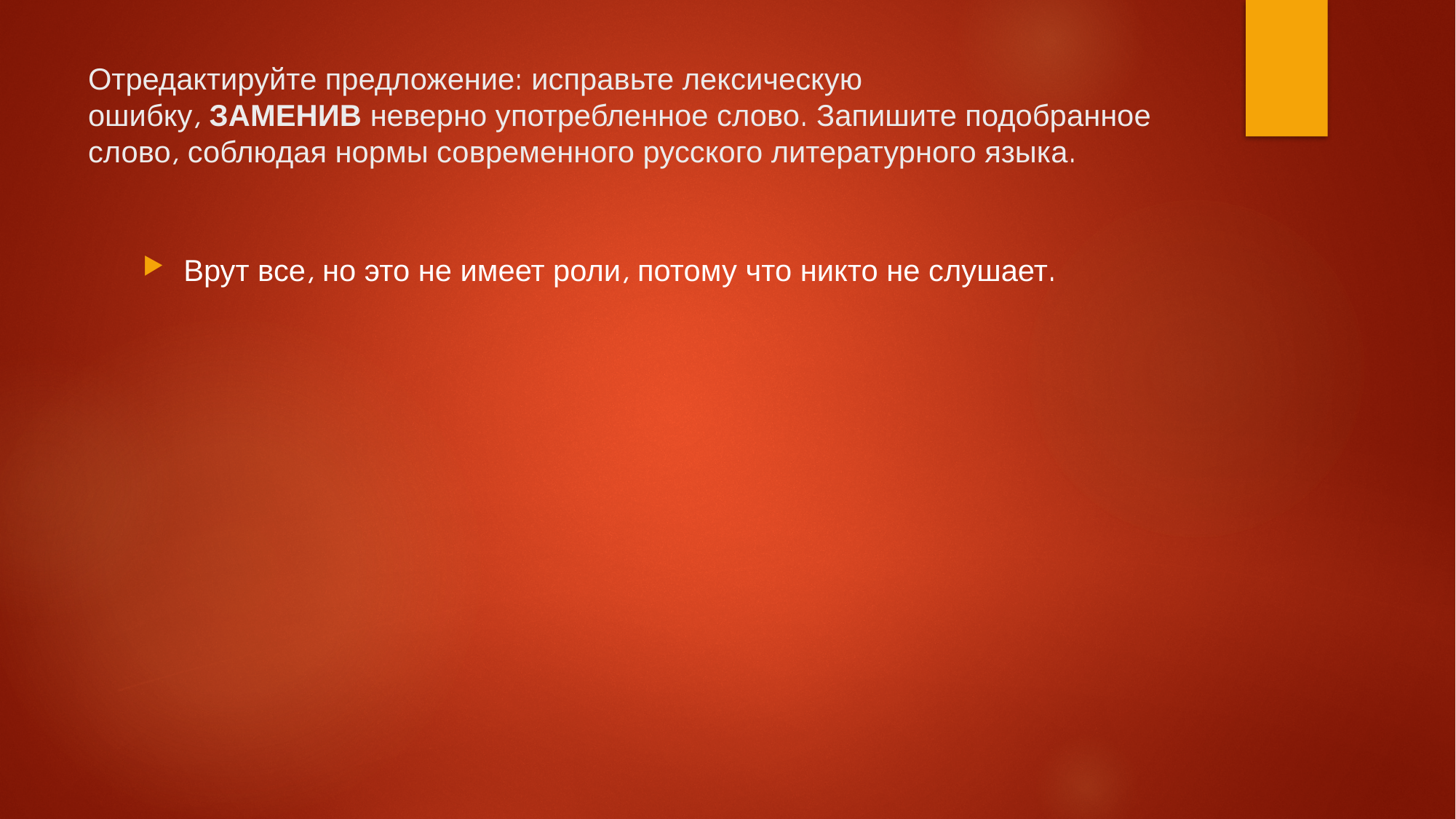

# Отредактируйте предложение: исправьте лексическую ошибку, ЗАМЕНИВ неверно употребленное слово. Запишите подобранное слово, соблюдая нормы современного русского литературного языка.
Врут все, но это не имеет роли, потому что никто не слушает.